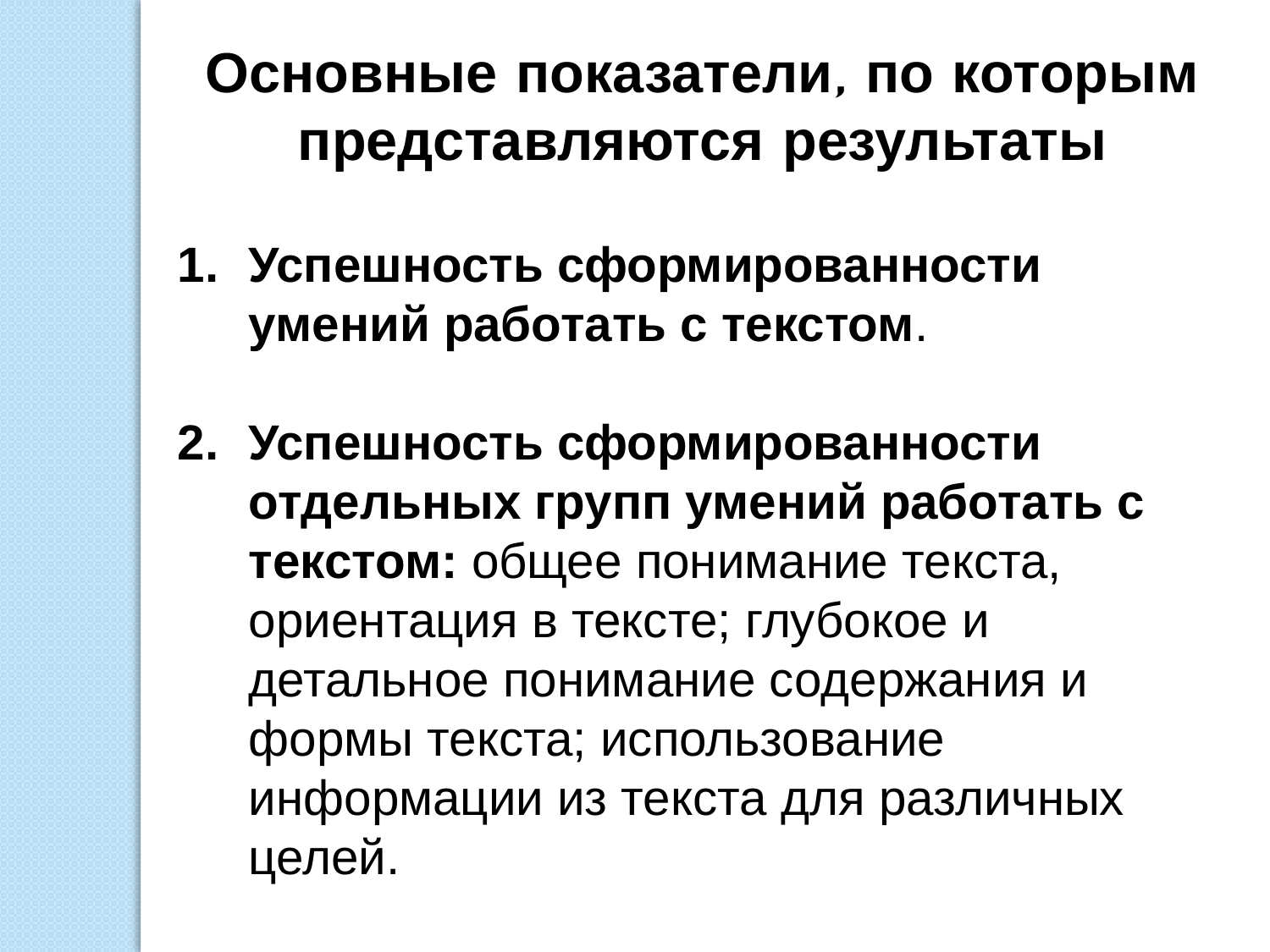

Основные показатели, по которым представляются результаты

Успешность сформированности умений работать с текстом.

Успешность сформированности отдельных групп умений работать с текстом: общее понимание текста, ориентация в тексте; глубокое и детальное понимание содержания и формы текста; использование информации из текста для различных целей.